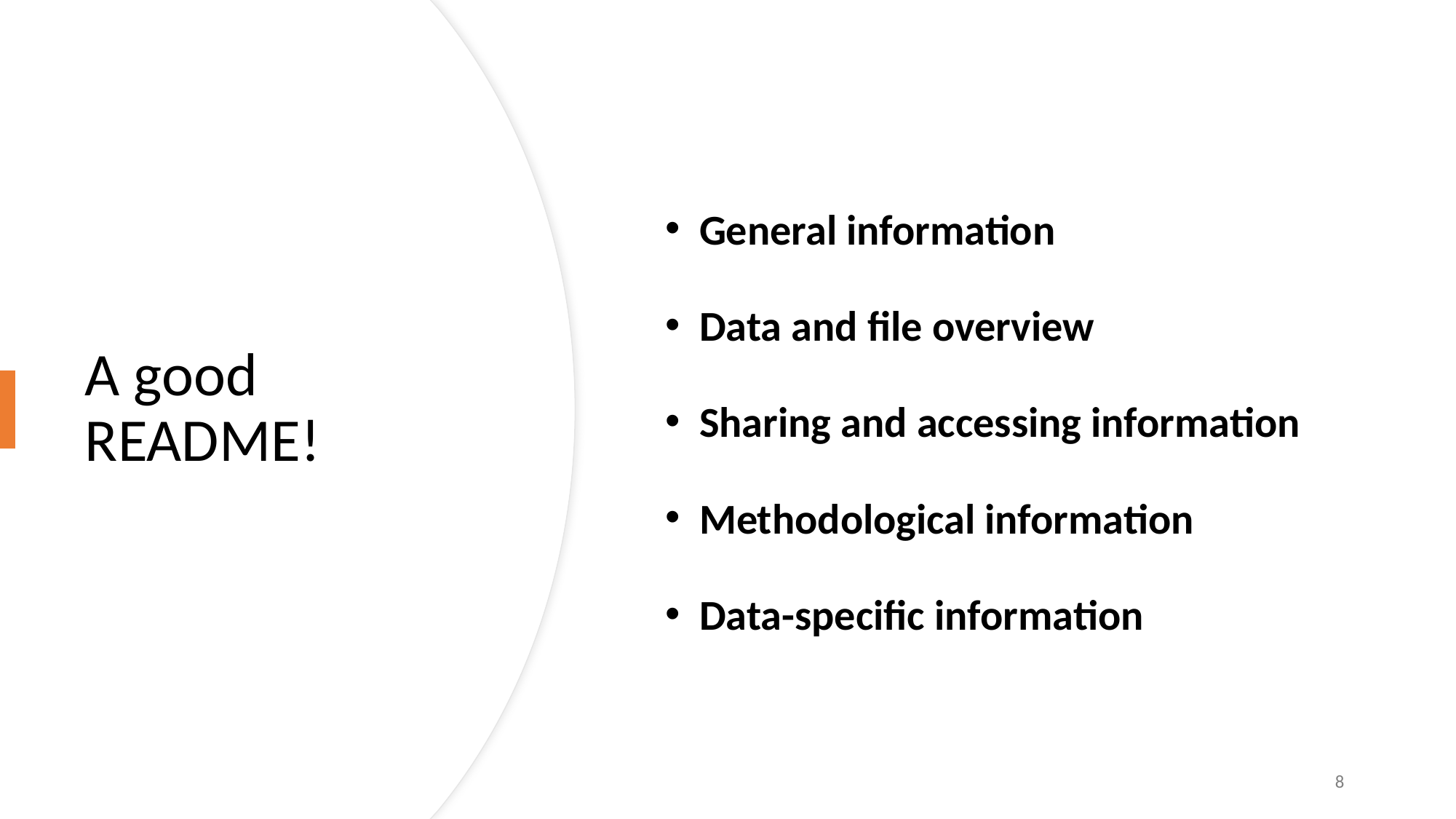

A good README!
General information
Data and file overview
Sharing and accessing information
Methodological information
Data-specific information

8